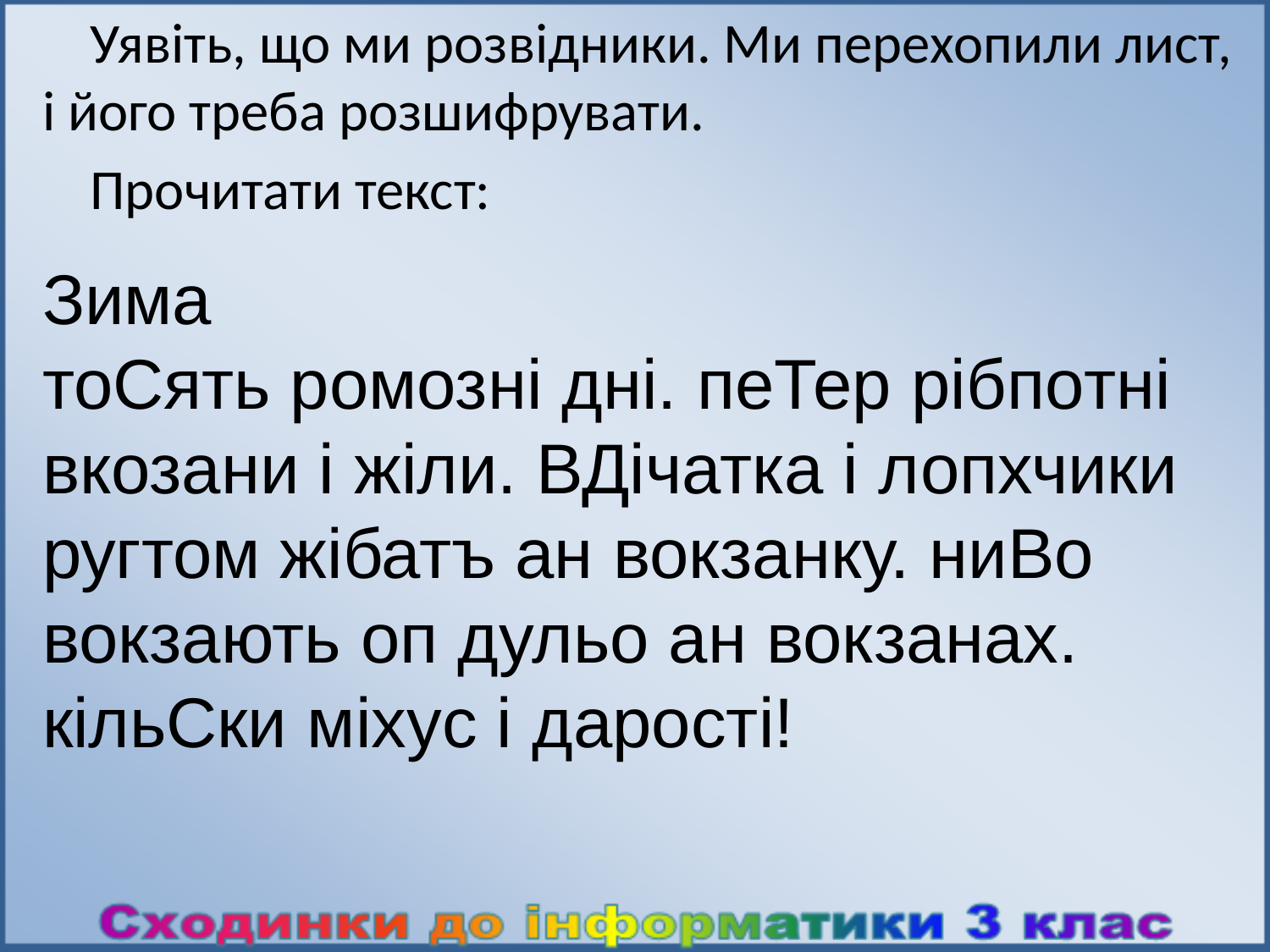

Уявіть, що ми розвідники. Ми перехопили лист, i його треба розшифрувати.
Прочитати текст:

Зима
тоСять ромозні дні. пеТер piбпoтні вкозани i жіли. ВДічатка і лопхчики ругтом жібатъ ан вокзанку. ниВо вокзають oп дульо ан вокзанах. кільСки мixyc i дapocтi!